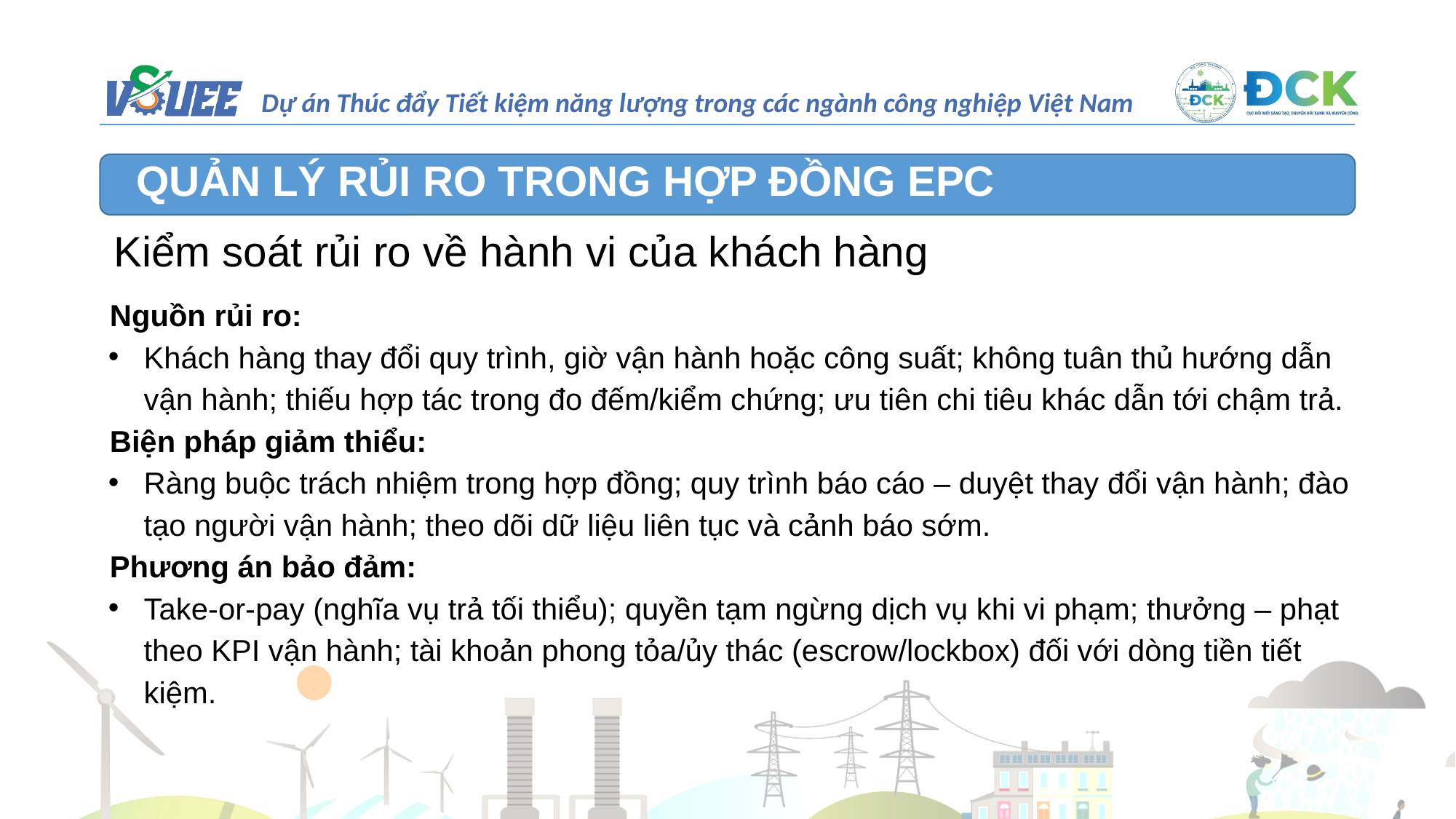

QUẢN LÝ RỦI RO TRONG HỢP ĐỒNG EPC
Kiểm soát rủi ro về hành vi của khách hàng
Nguồn rủi ro:
Khách hàng thay đổi quy trình, giờ vận hành hoặc công suất; không tuân thủ hướng dẫn vận hành; thiếu hợp tác trong đo đếm/kiểm chứng; ưu tiên chi tiêu khác dẫn tới chậm trả.
Biện pháp giảm thiểu:
Ràng buộc trách nhiệm trong hợp đồng; quy trình báo cáo – duyệt thay đổi vận hành; đào tạo người vận hành; theo dõi dữ liệu liên tục và cảnh báo sớm.
Phương án bảo đảm:
Take-or-pay (nghĩa vụ trả tối thiểu); quyền tạm ngừng dịch vụ khi vi phạm; thưởng – phạt theo KPI vận hành; tài khoản phong tỏa/ủy thác (escrow/lockbox) đối với dòng tiền tiết kiệm.